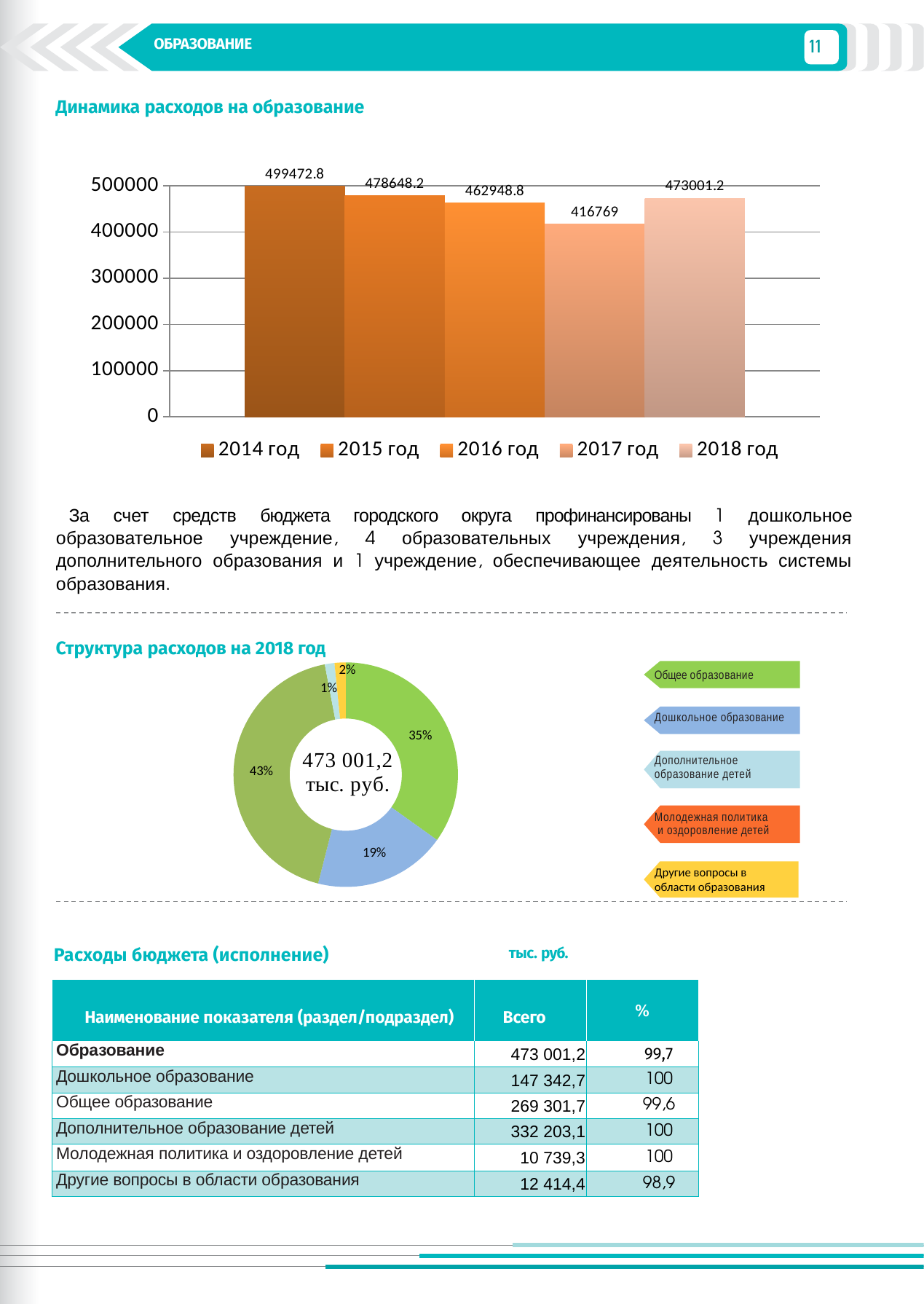

11

ОБРАЗОВАНИЕ
ОБРАЗОВАНИЕ
Динамика расходов на образование

### Chart

| Category | 2014 год | 2015 год | 2016 год | 2017 год | 2018 год |
|---|---|---|---|---|---|
| Обем расходов | 499472.8 | 478648.2 | 462948.8 | 416769.0 | 473001.2 |
За счет средств бюджета городского округа профинансированы 1 дошкольное образовательное учреждение, 4 образовательных учреждения, 3 учреждения дополнительного образования и 1 учреждение, обеспечивающее деятельность системы образования.

[unsupported chart]

Структура расходов на 2018 год

Общее образование

Дошкольное образование

Дополнительное образование детей

Молодежная политика  и оздоровление детей

Другие вопросы в области образования

Расходы бюджета (исполнение)
тыс. руб.
| Наименование показателя (раздел/подраздел) | Всего | % |
| --- | --- | --- |
| Образование | 473 001,2 | 99,7 |
| Дошкольное образование | 147 342,7 | 100 |
| Общее образование | 269 301,7 | 99,6 |
| Дополнительное образование детей | 332 203,1 | 100 |
| Молодежная политика и оздоровление детей | 10 739,3 | 100 |
| Другие вопросы в области образования | 12 414,4 | 98,9 |